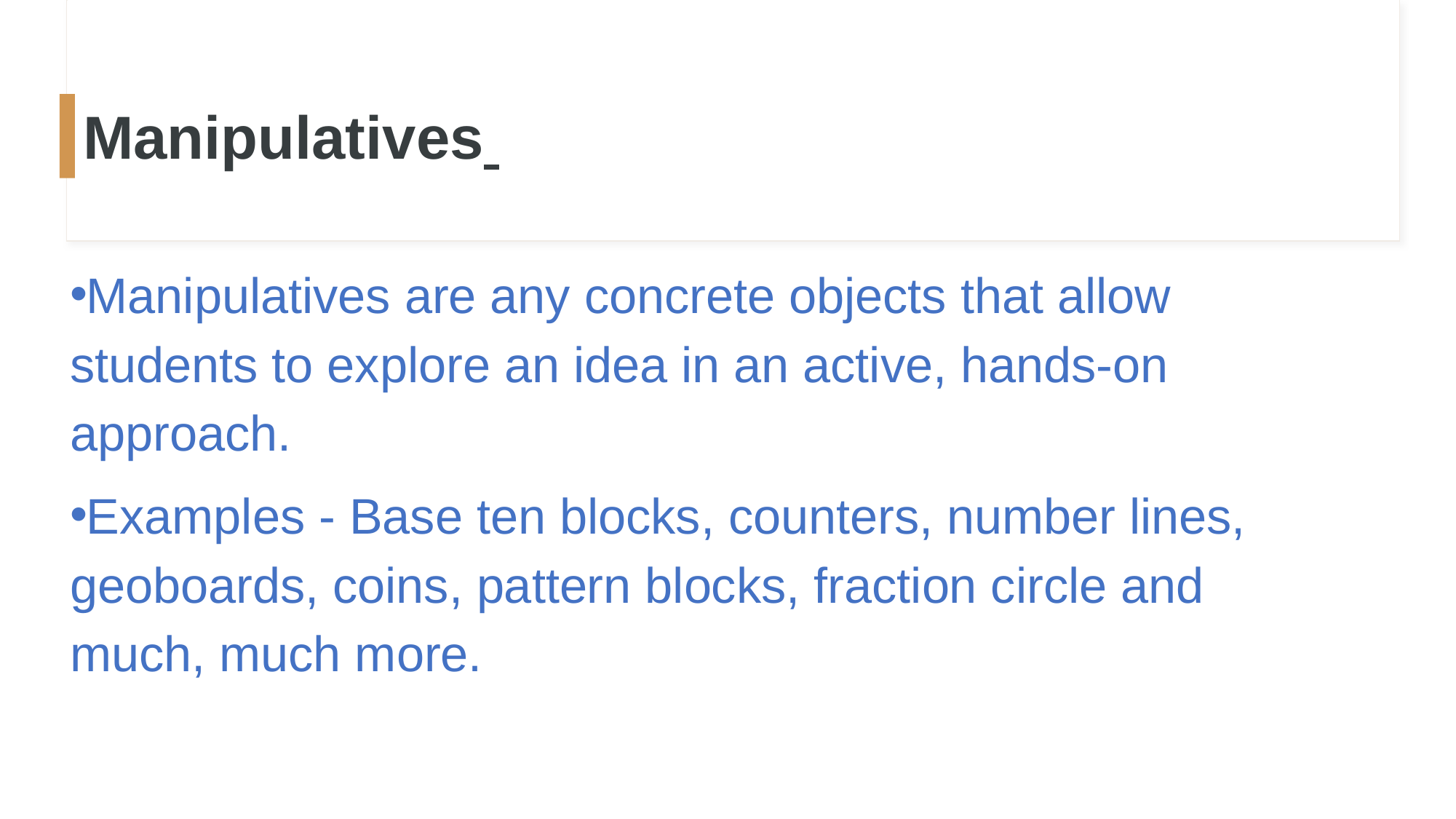

# Manipulatives
Manipulatives are any concrete objects that allow students to explore an idea in an active, hands-on approach.
Examples - Base ten blocks, counters, number lines, geoboards, coins, pattern blocks, fraction circle and much, much more.